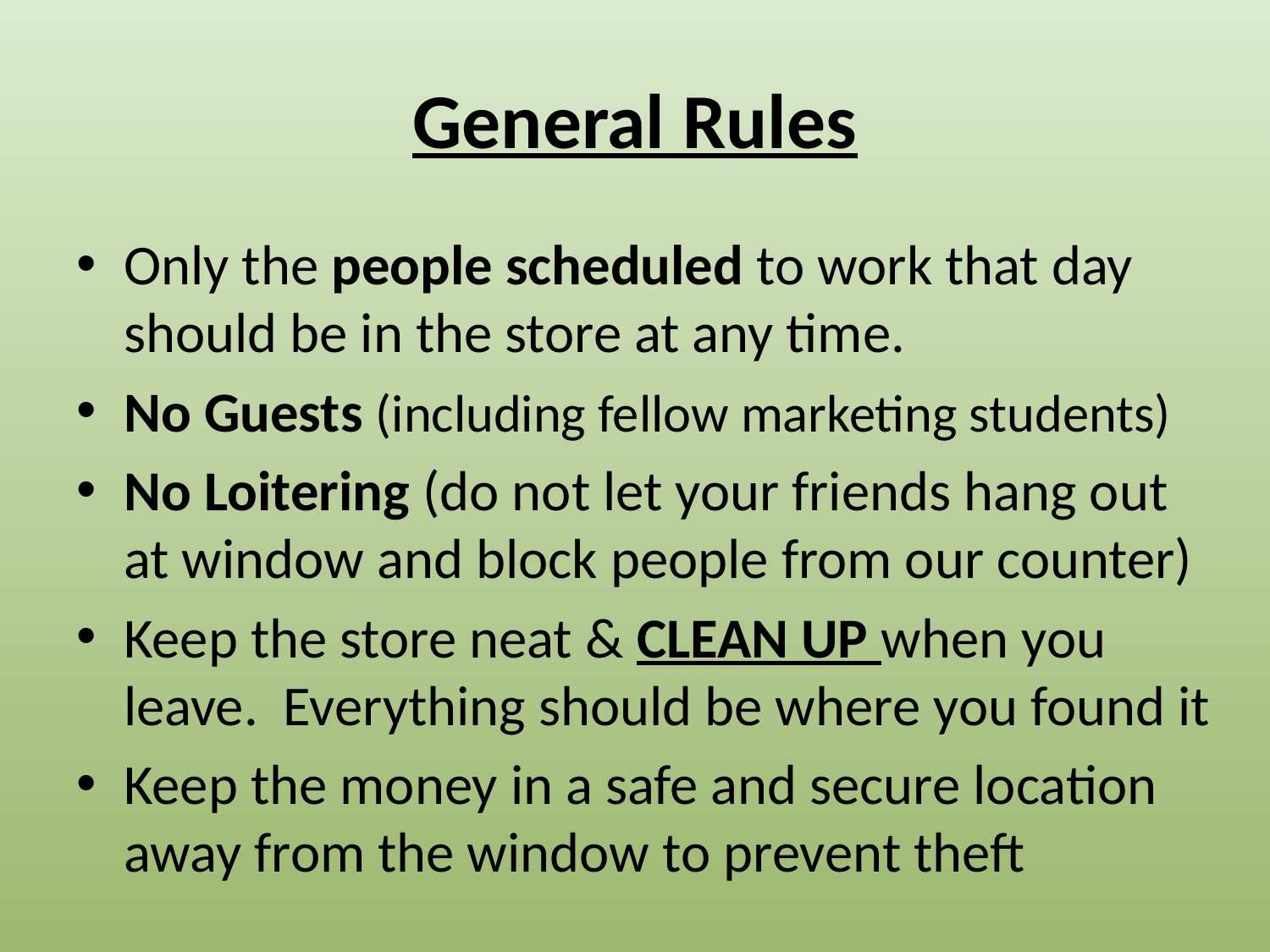

# General Rules
Only the people scheduled to work that day should be in the store at any time.
No Guests (including fellow marketing students)
No Loitering (do not let your friends hang out at window and block people from our counter)
Keep the store neat & CLEAN UP when you leave.  Everything should be where you found it
Keep the money in a safe and secure location away from the window to prevent theft